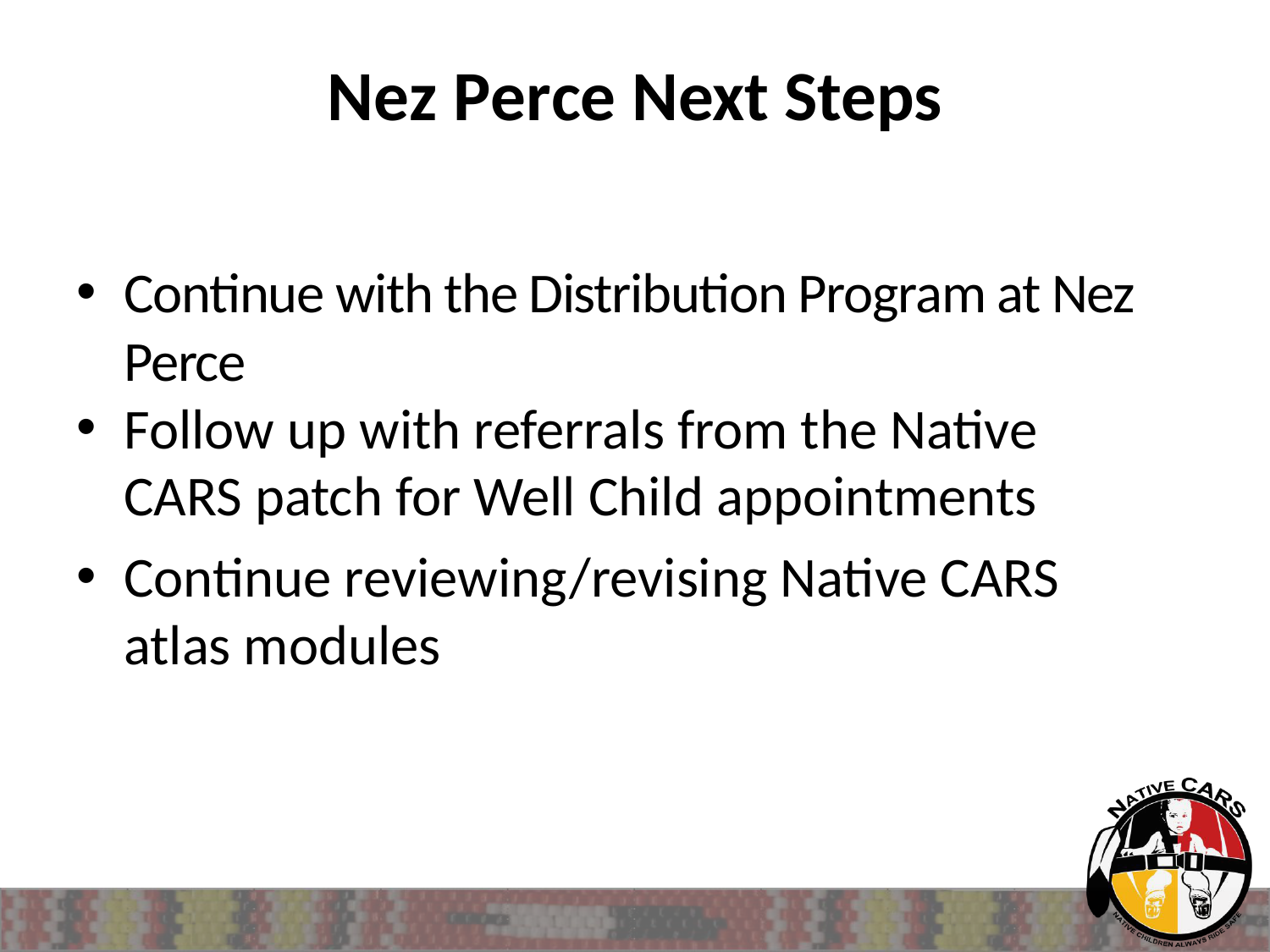

# Nez Perce Next Steps
Continue with the Distribution Program at Nez Perce
Follow up with referrals from the Native CARS patch for Well Child appointments
Continue reviewing/revising Native CARS atlas modules